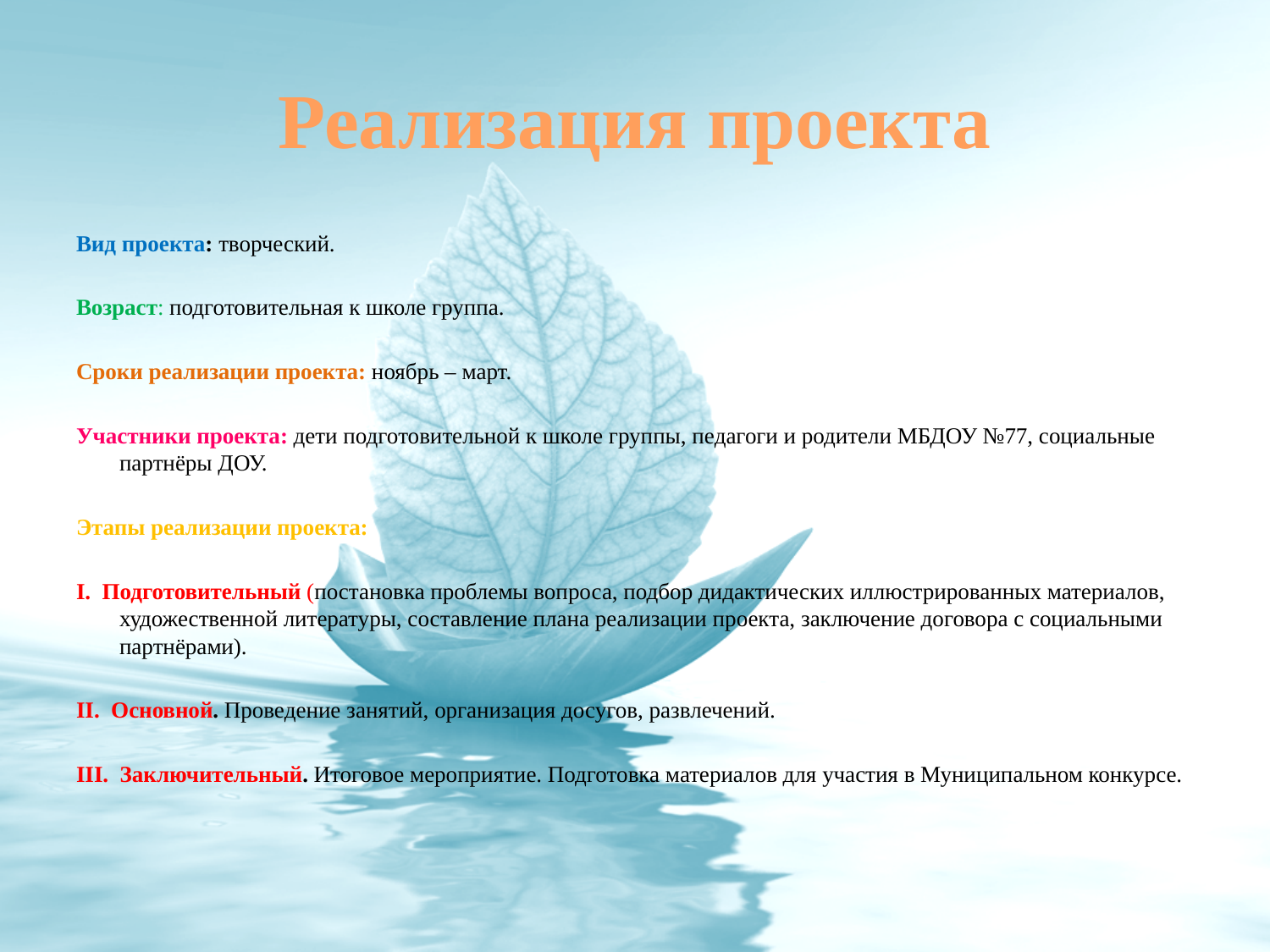

# Реализация проекта
Вид проекта: творческий.

Возраст: подготовительная к школе группа.

Сроки реализации проекта: ноябрь – март.

Участники проекта: дети подготовительной к школе группы, педагоги и родители МБДОУ №77, социальные партнёры ДОУ.

Этапы реализации проекта:

I.  Подготовительный (постановка проблемы вопроса, подбор дидактических иллюстрированных материалов, художественной литературы, составление плана реализации проекта, заключение договора с социальными партнёрами).

II.  Основной. Проведение занятий, организация досугов, развлечений.

III.  Заключительный. Итоговое мероприятие. Подготовка материалов для участия в Муниципальном конкурсе.